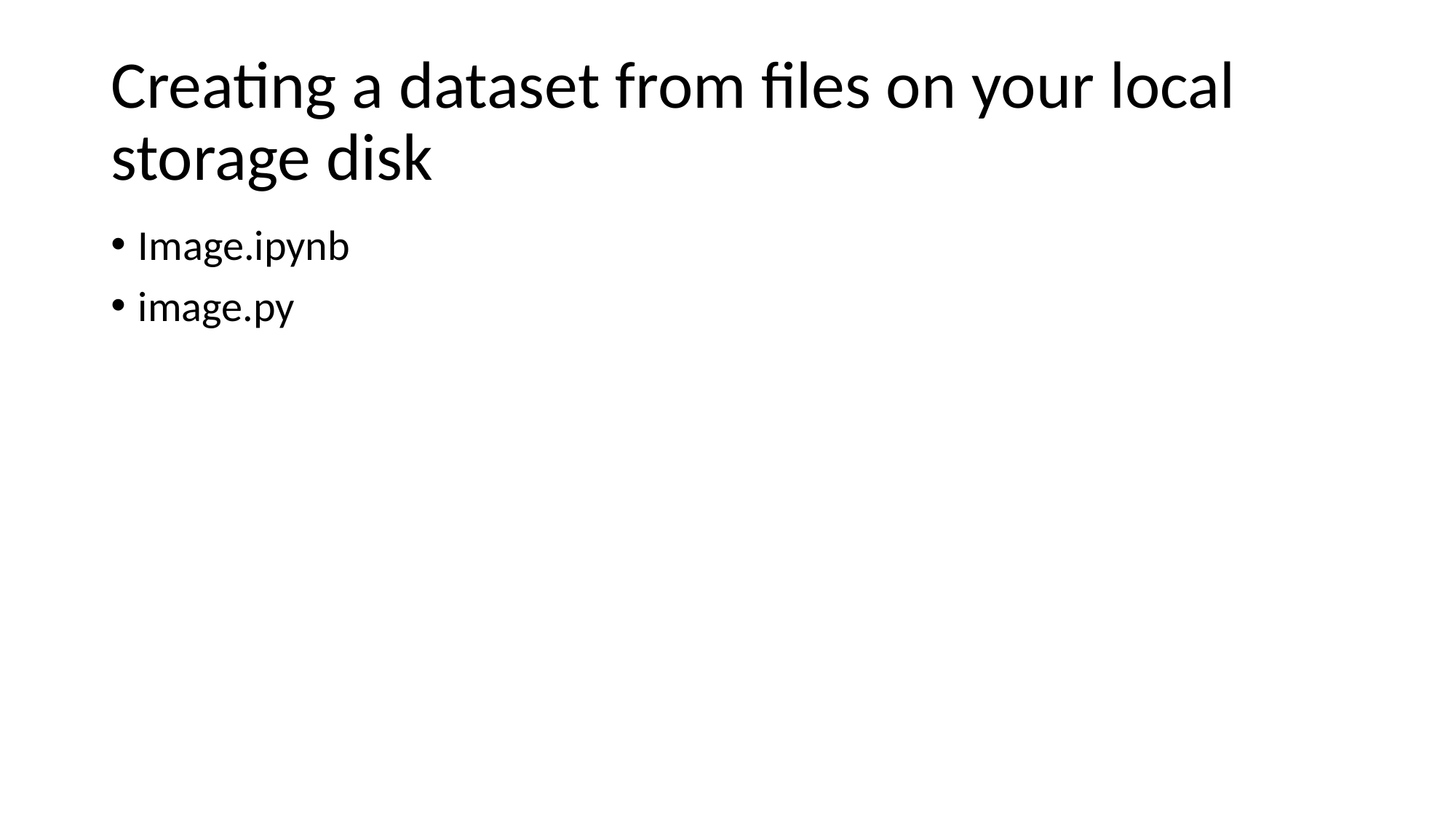

# Creating a dataset from files on your local storage disk
Image.ipynb
image.py